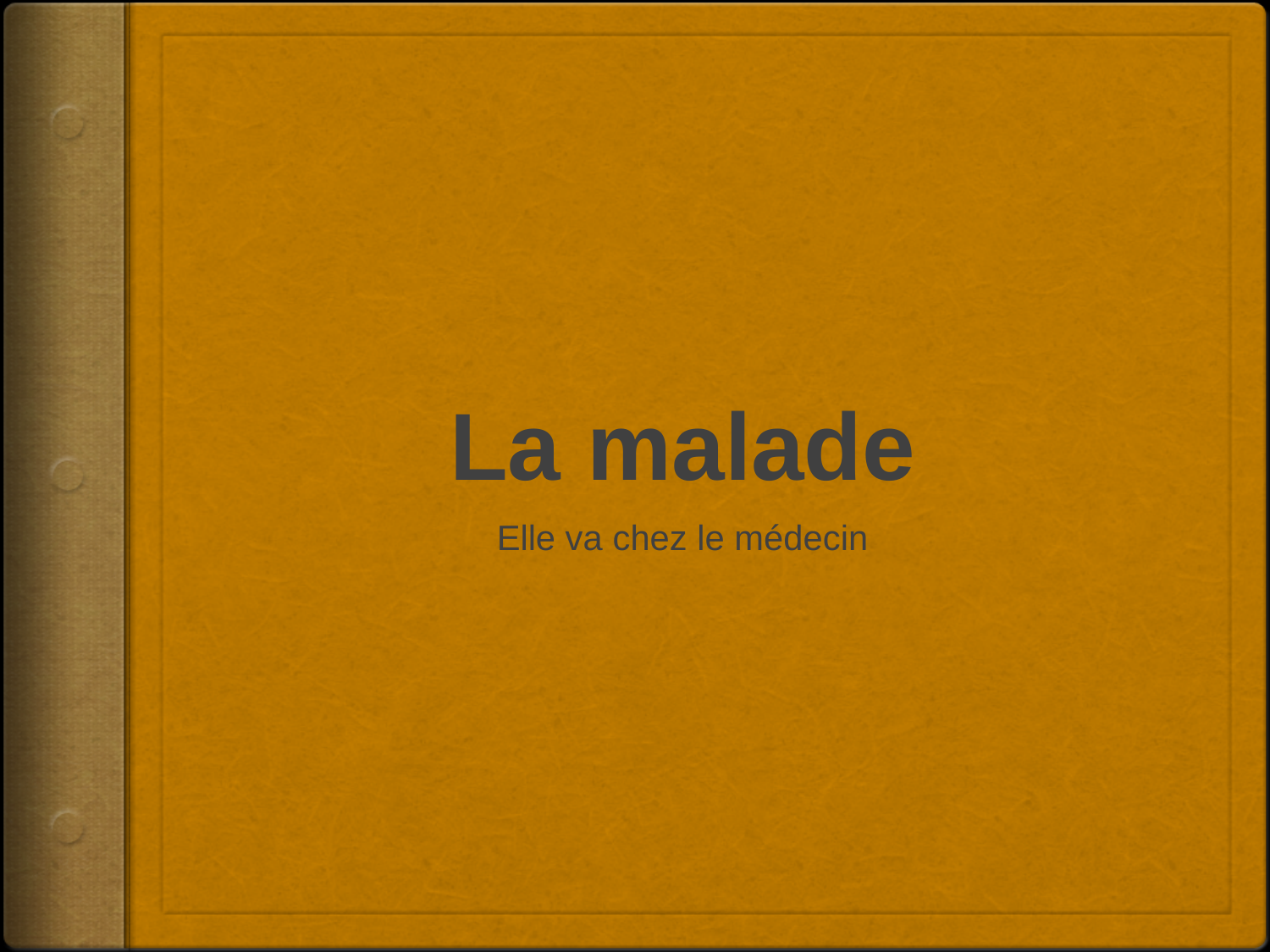

# La malade
Elle va chez le médecin